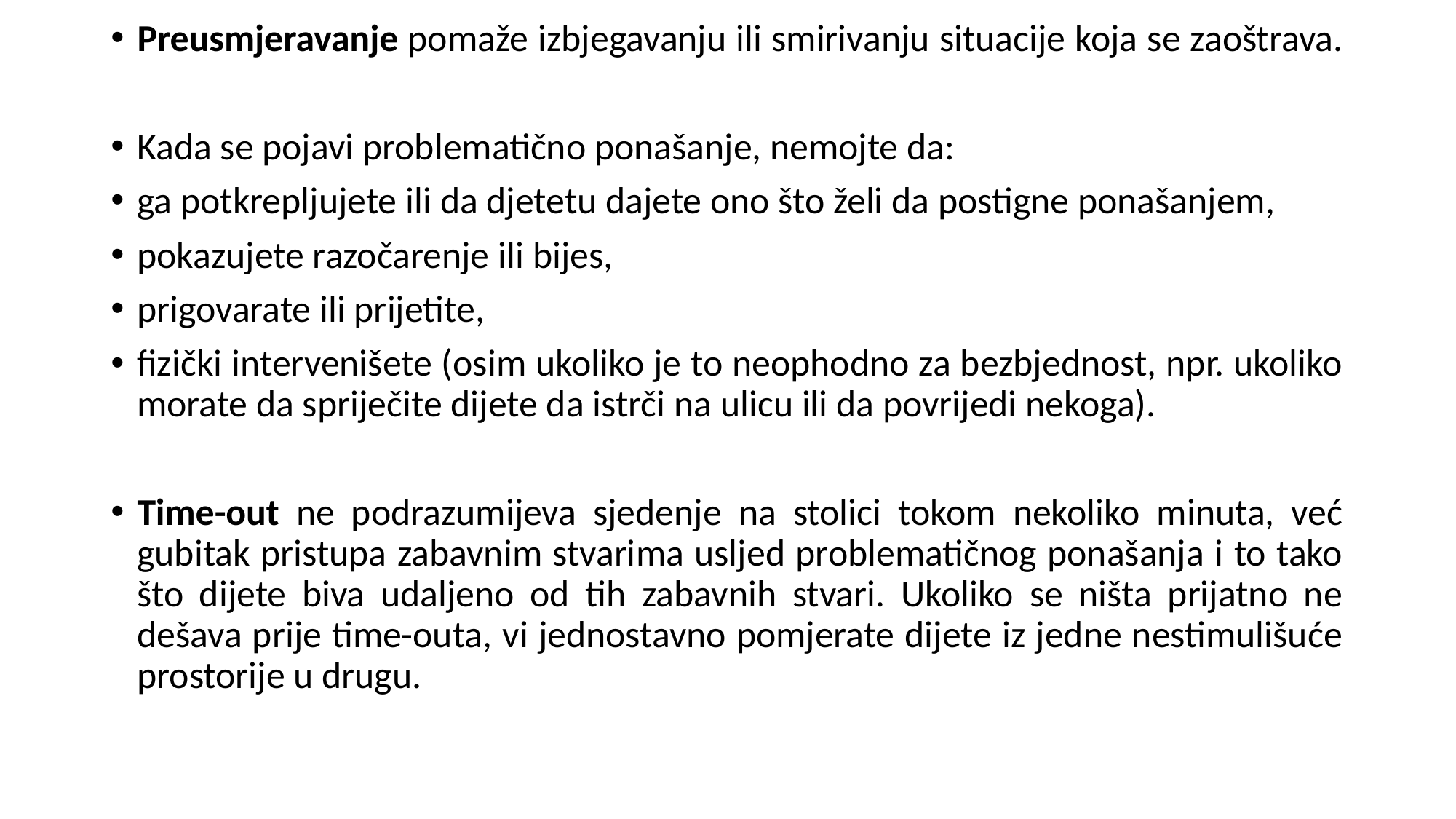

Preusmjeravanje pomaže izbjegavanju ili smirivanju situacije koja se zaoštrava.

Kada se pojavi problematično ponašanje, nemojte da:
ga potkrepljujete ili da djetetu dajete ono što želi da postigne ponašanjem,
pokazujete razočarenje ili bijes,
prigovarate ili prijetite,
fizički intervenišete (osim ukoliko je to neophodno za bezbjednost, npr. ukoliko morate da spriječite dijete da istrči na ulicu ili da povrijedi nekoga).

Time-out ne podrazumijeva sjedenje na stolici tokom nekoliko minuta, već gubitak pristupa zabavnim stvarima usljed problematičnog ponašanja i to tako što dijete biva udaljeno od tih zabavnih stvari. Ukoliko se ništa prijatno ne dešava prije time-outa, vi jednostavno pomjerate dijete iz jedne nestimulišuće prostorije u drugu.